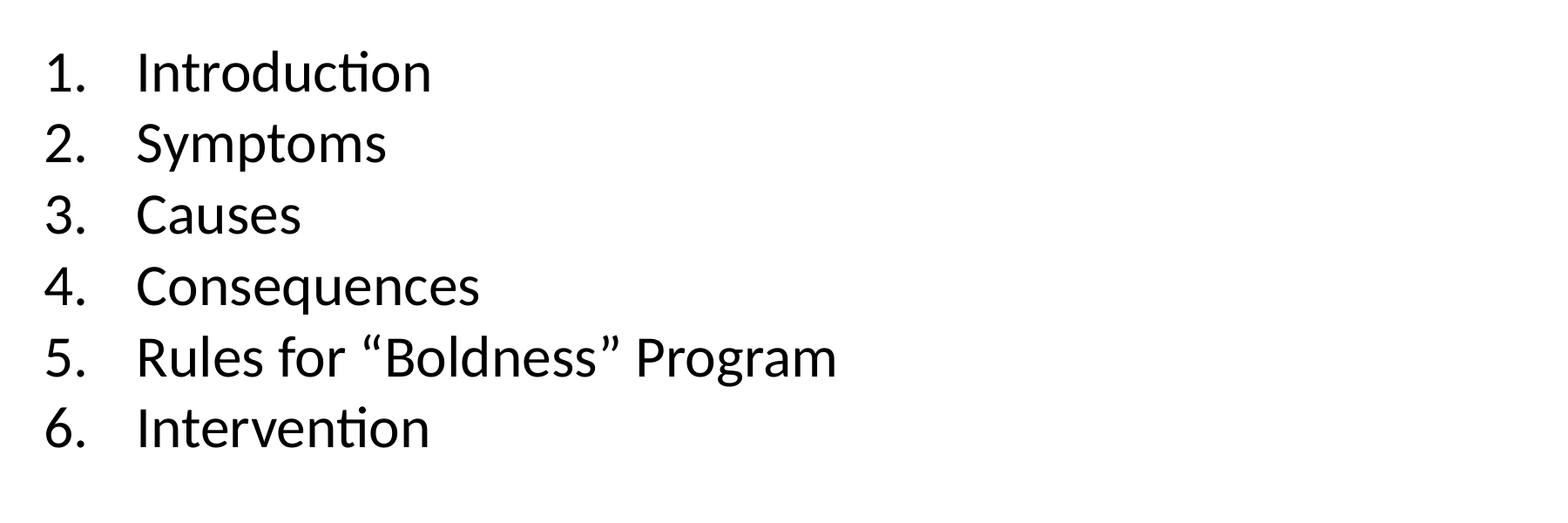

Introduction
Symptoms
Causes
Consequences
Rules for “Boldness” Program
Intervention